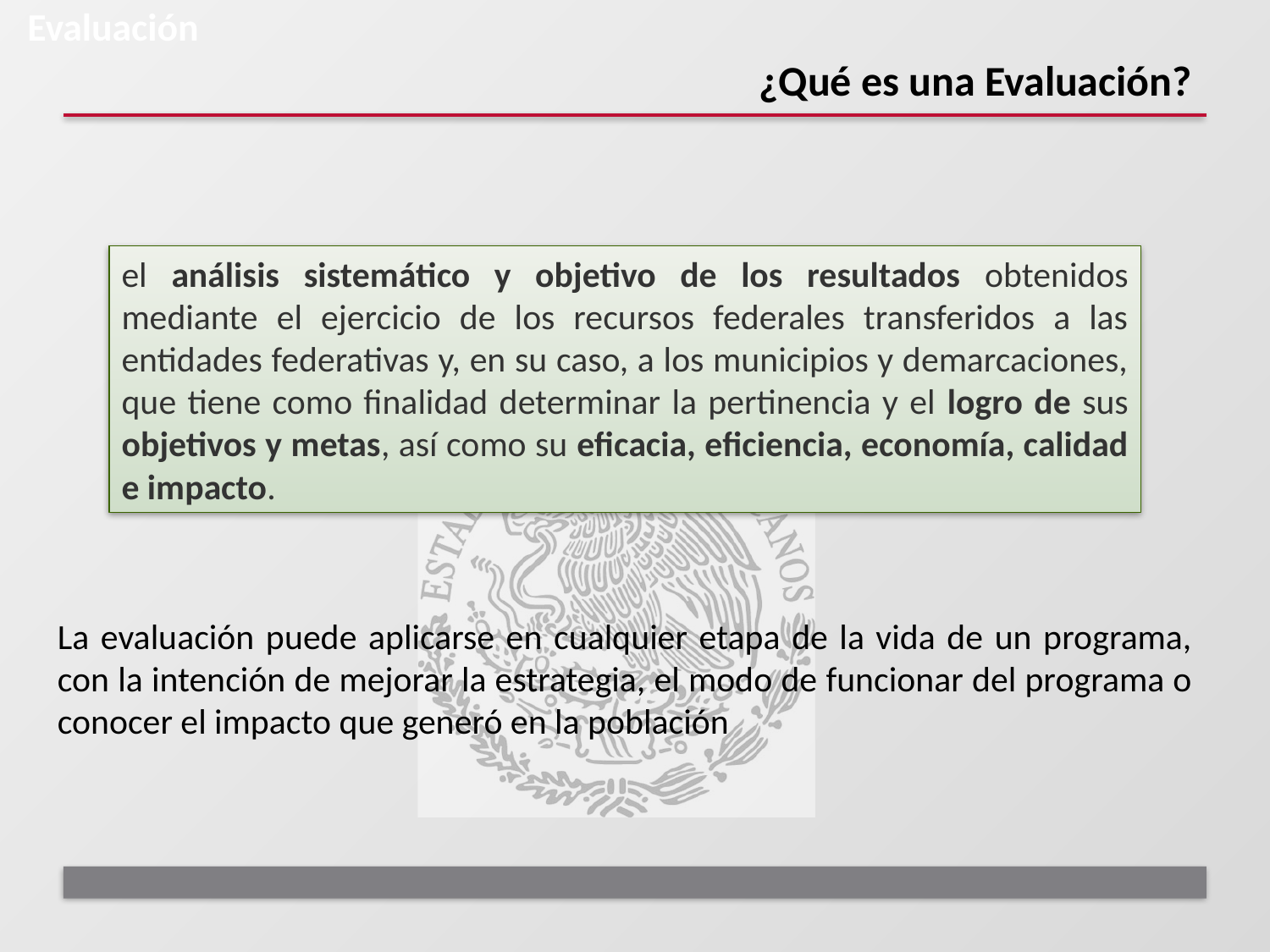

Evaluación
# ¿Qué es una Evaluación?
el análisis sistemático y objetivo de los resultados obtenidos mediante el ejercicio de los recursos federales transferidos a las entidades federativas y, en su caso, a los municipios y demarcaciones, que tiene como finalidad determinar la pertinencia y el logro de sus objetivos y metas, así como su eficacia, eficiencia, economía, calidad e impacto.

La evaluación puede aplicarse en cualquier etapa de la vida de un programa, con la intención de mejorar la estrategia, el modo de funcionar del programa o conocer el impacto que generó en la población